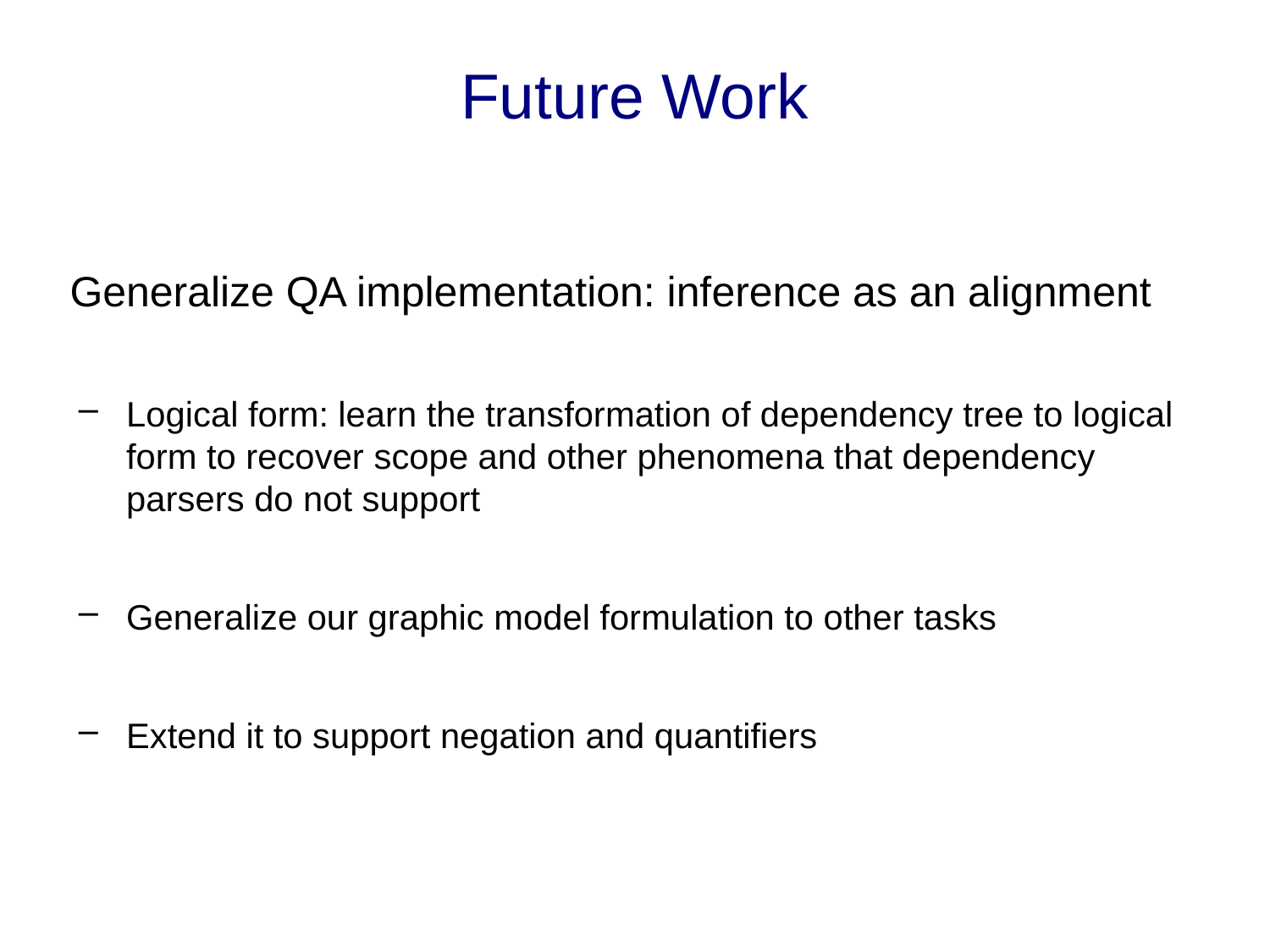

# Future Work
Generalize QA implementation: inference as an alignment

Logical form: learn the transformation of dependency tree to logical form to recover scope and other phenomena that dependency parsers do not support

Generalize our graphic model formulation to other tasks

Extend it to support negation and quantifiers
77